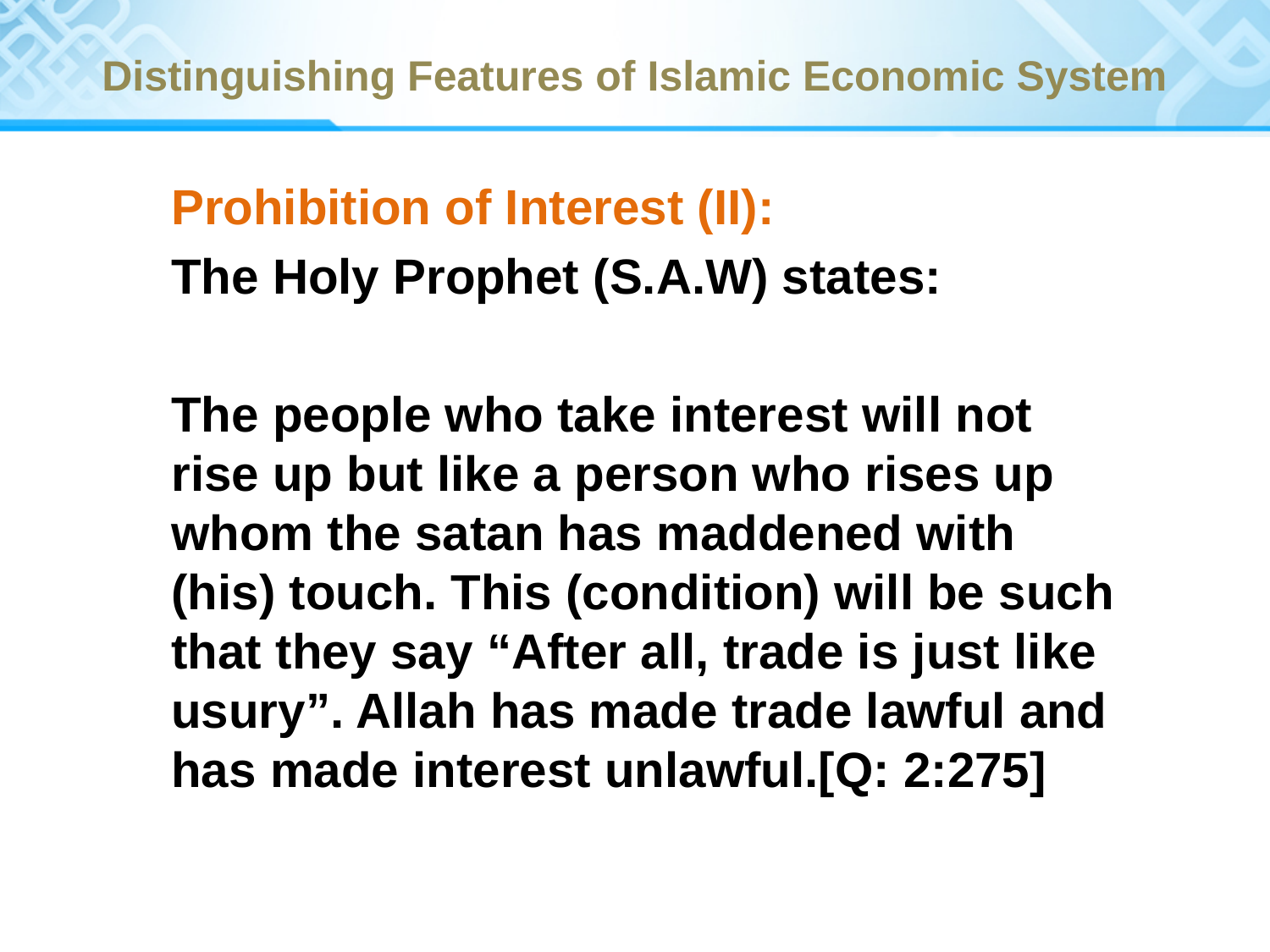

Distinguishing Features of Islamic Economic System

Prohibition of Interest (II):
The Holy Prophet (S.A.W) states:

The people who take interest will not rise up but like a person who rises up whom the satan has maddened with (his) touch. This (condition) will be such that they say “After all, trade is just like usury”. Allah has made trade lawful and has made interest unlawful.[Q: 2:275]